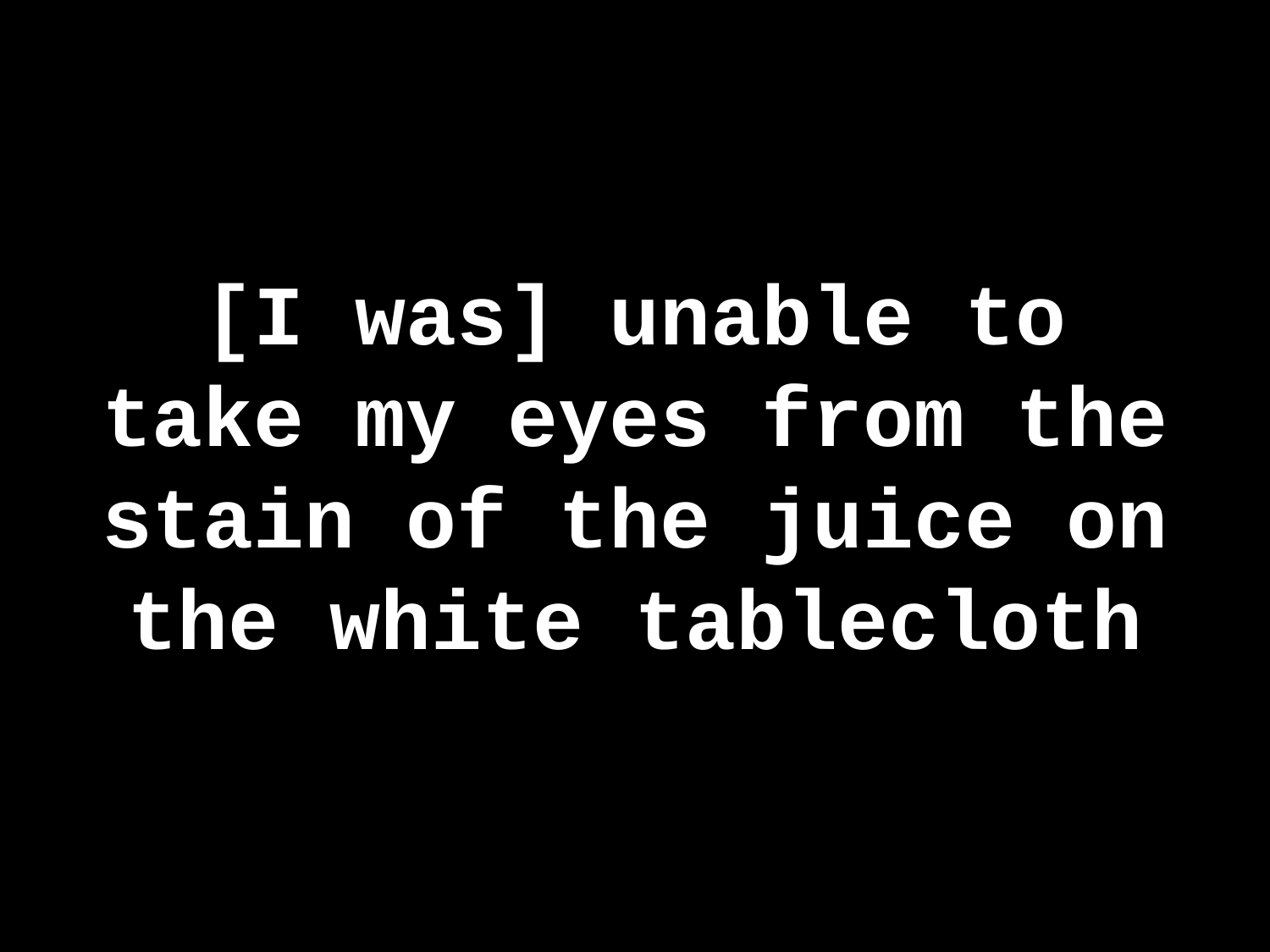

# [I was] unable to take my eyes from the stain of the juice on the white tablecloth